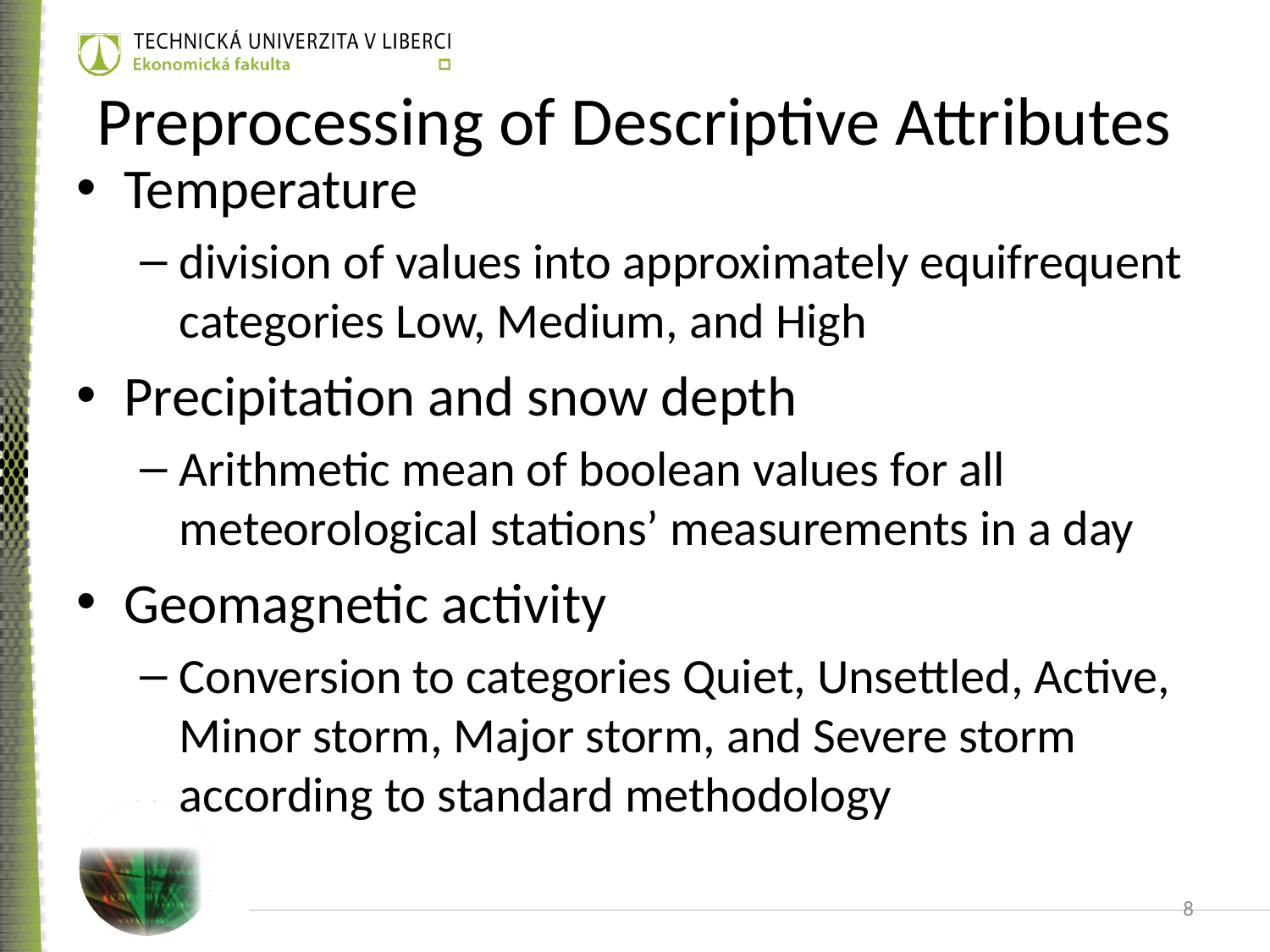

# Preprocessing of Descriptive Attributes
Temperature
division of values into approximately equifrequent categories Low, Medium, and High
Precipitation and snow depth
Arithmetic mean of boolean values for all meteorological stations’ measurements in a day
Geomagnetic activity
Conversion to categories Quiet, Unsettled, Active, Minor storm, Major storm, and Severe storm according to standard methodology
8